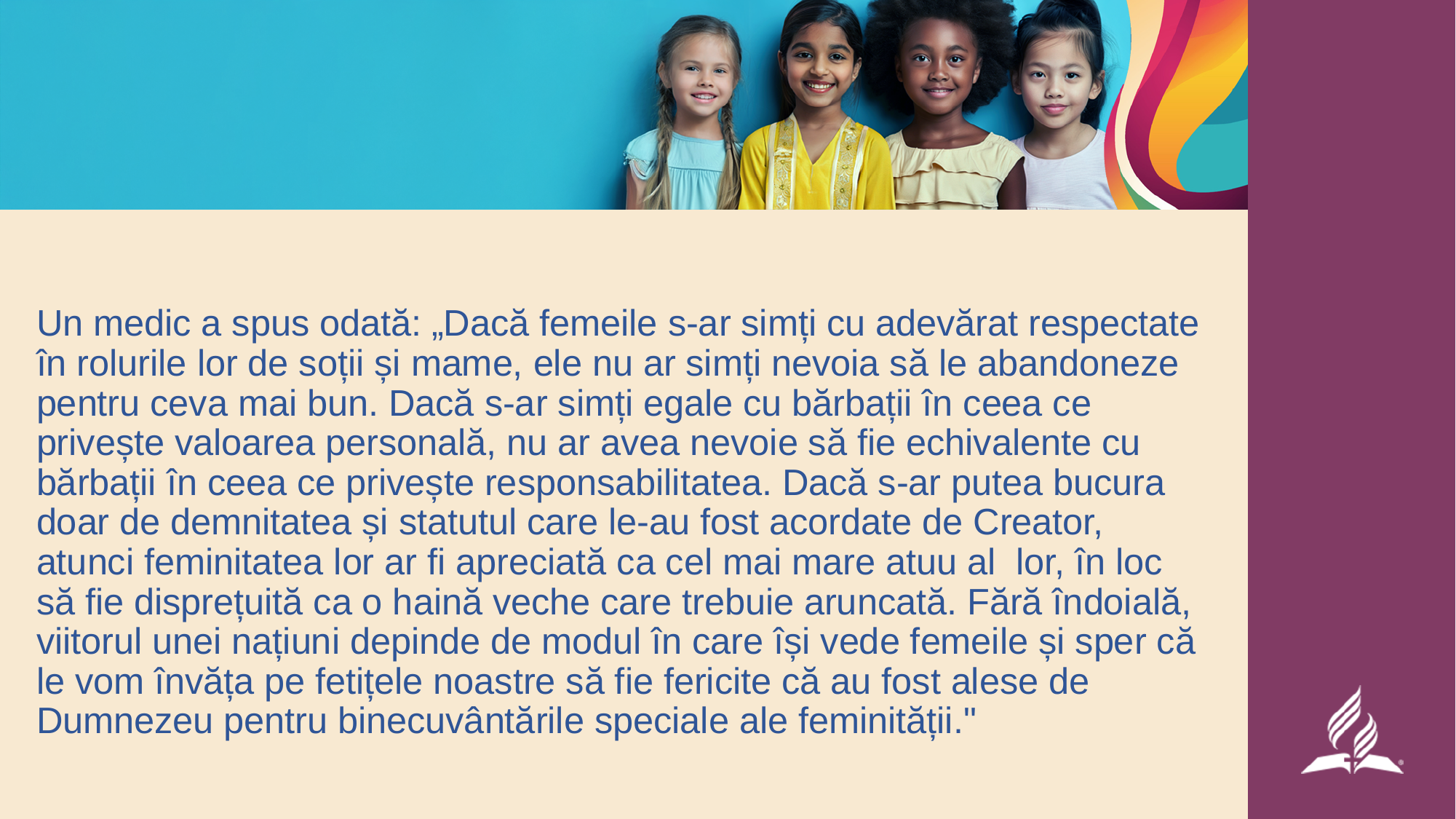

Un medic a spus odată: „Dacă femeile s-ar simți cu adevărat respectate în rolurile lor de soții și mame, ele nu ar simți nevoia să le abandoneze pentru ceva mai bun. Dacă s-ar simți egale cu bărbații în ceea ce privește valoarea personală, nu ar avea nevoie să fie echivalente cu bărbații în ceea ce privește responsabilitatea. Dacă s-ar putea bucura doar de demnitatea și statutul care le-au fost acordate de Creator, atunci feminitatea lor ar fi apreciată ca cel mai mare atuu al  lor, în loc să fie disprețuită ca o haină veche care trebuie aruncată. Fără îndoială, viitorul unei națiuni depinde de modul în care își vede femeile și sper că le vom învăța pe fetițele noastre să fie fericite că au fost alese de Dumnezeu pentru binecuvântările speciale ale feminității."